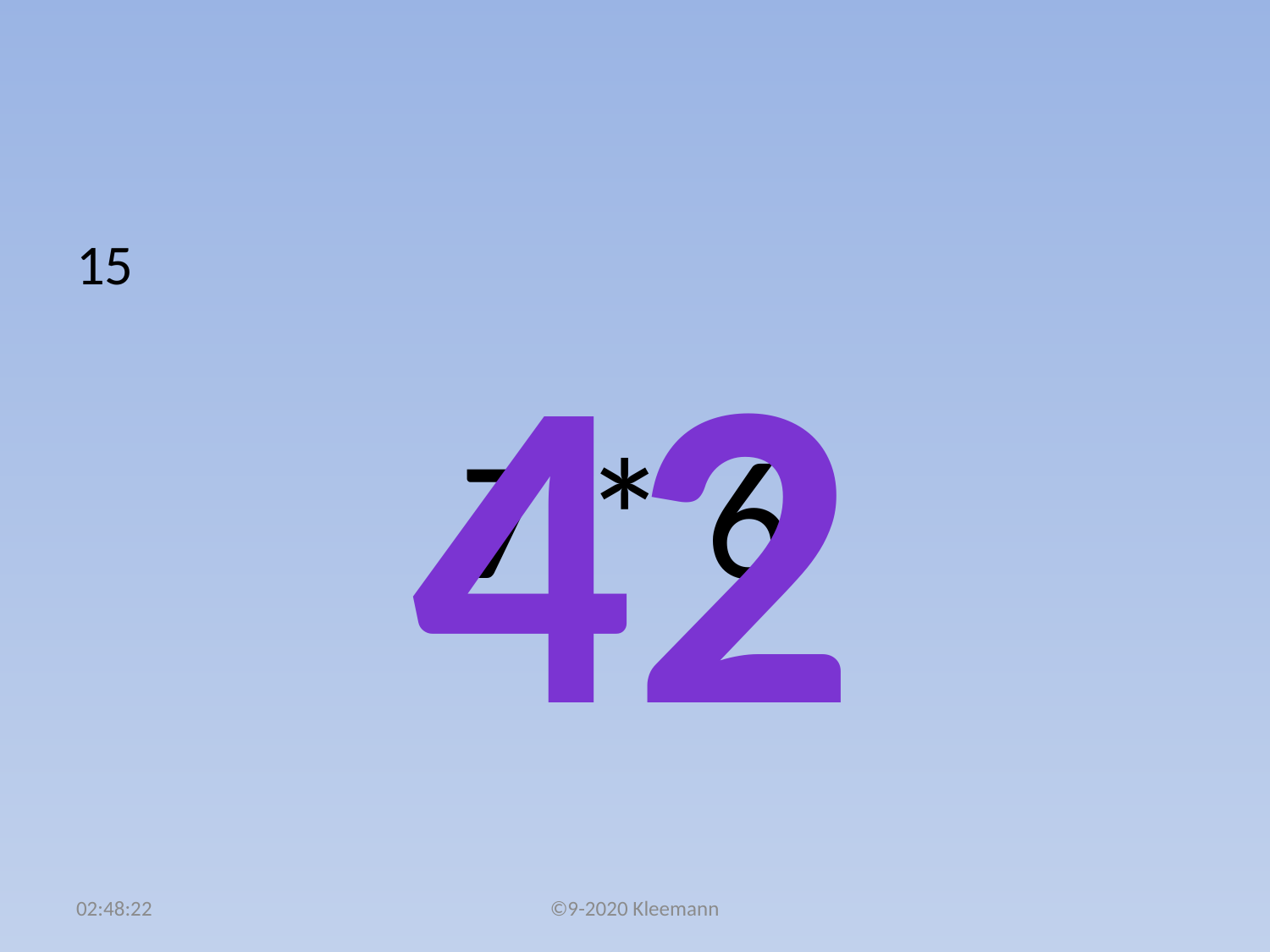

#
15

          7 * 6
42
02:48:22
©9-2020 Kleemann